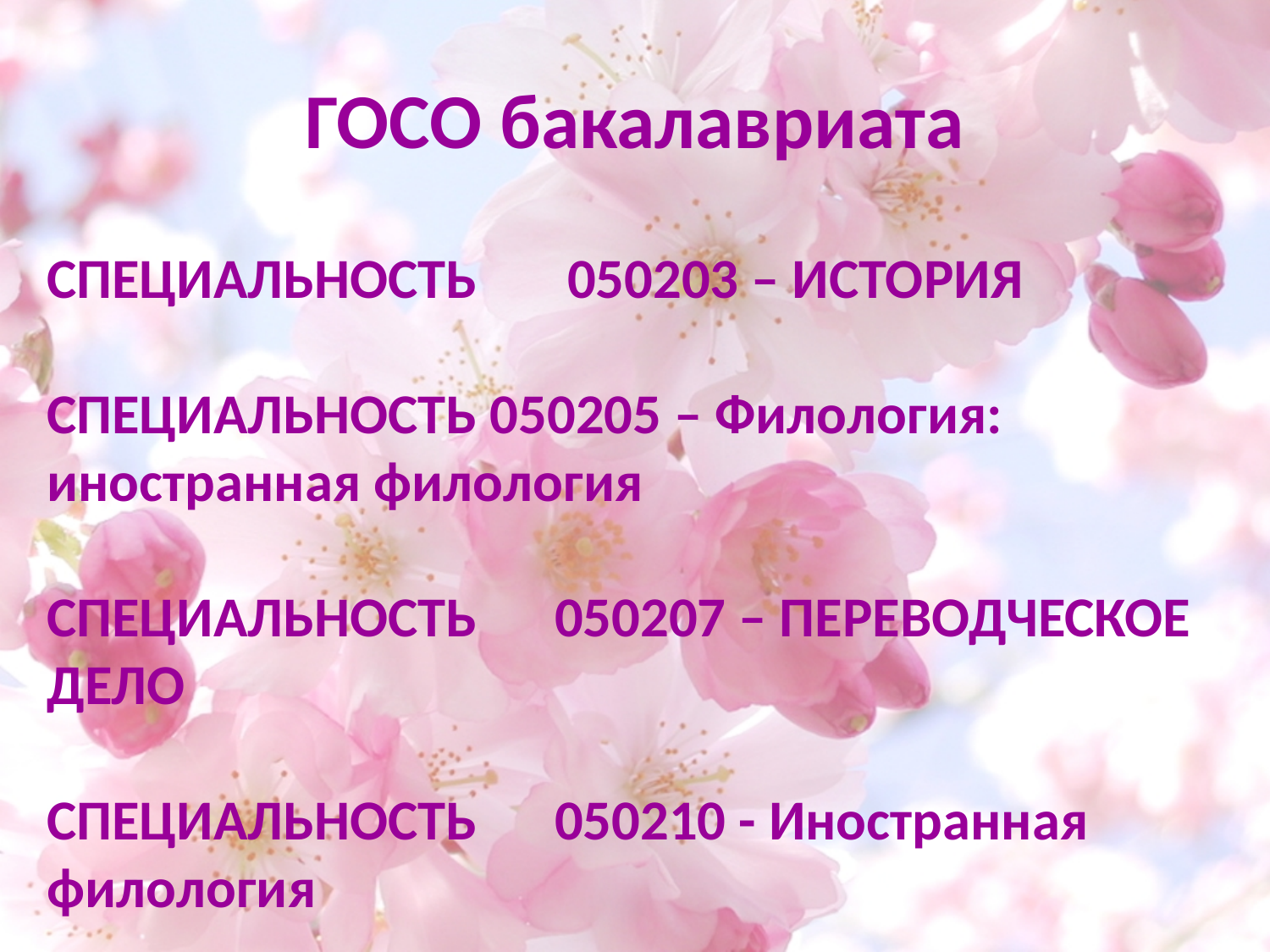

# ГОСО бакалавриата
СПЕЦИАЛЬНОСТЬ	 050203 – ИСТОРИЯ

СПЕЦИАЛЬНОСТЬ 050205 – Филология: иностранная филология

СПЕЦИАЛЬНОСТЬ 	050207 – ПЕРЕВОДЧЕСКОЕ ДЕЛО

СПЕЦИАЛЬНОСТЬ	050210 - Иностранная филология